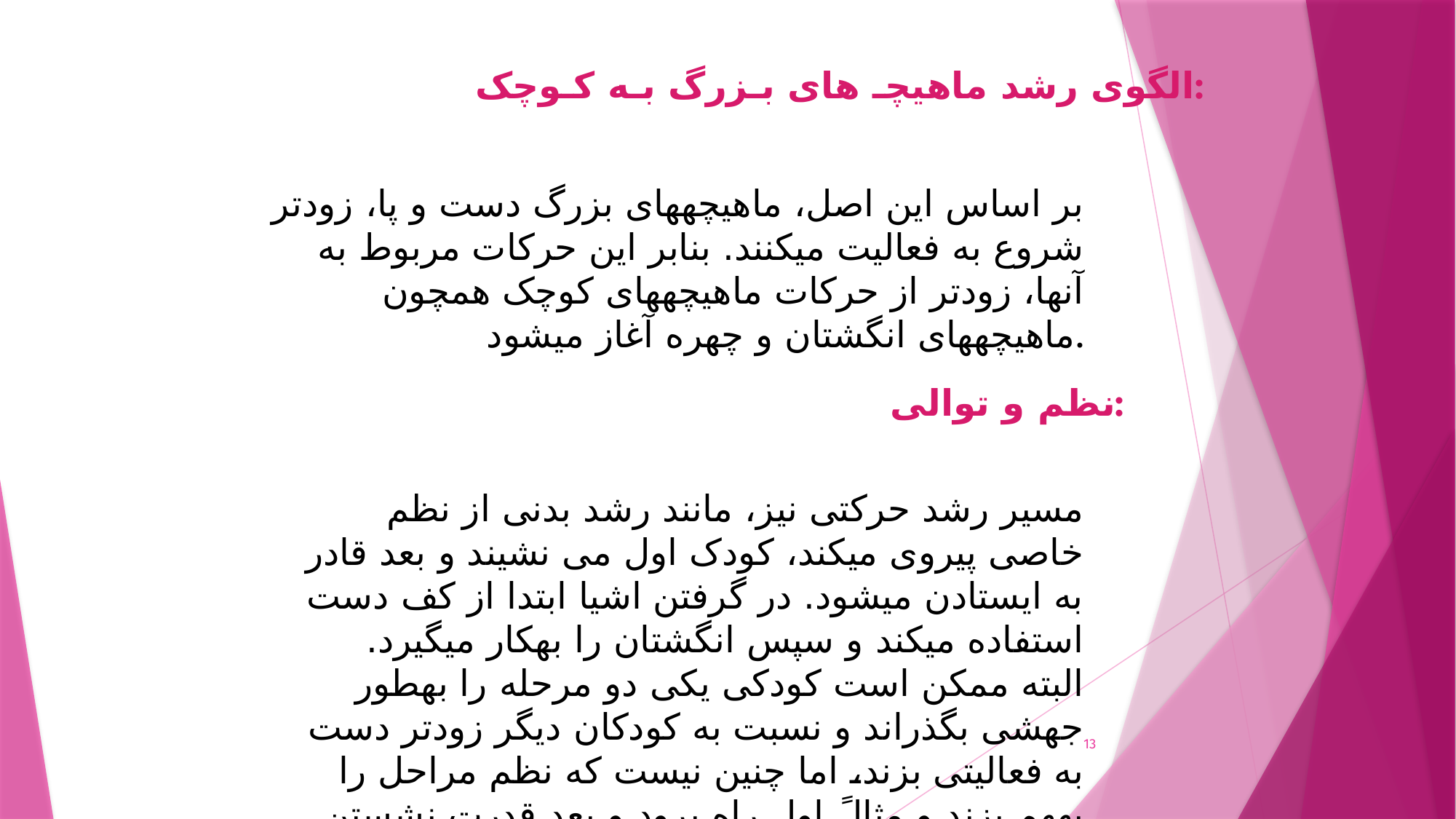

الگوی رشد ماهیچـ های بـزرگ بـه کـوچک:
بر اساس این اصل، ماهیچههای بزرگ دست و پا، زودتر شروع به فعالیت میکنند. بنابر این حرکات مربوط به آنها، زودتر از حرکات ماهیچههای کوچک همچون ماهیچههای انگشتان و چهره آغاز میشود.
نظم و توالی:
مسیر رشد حرکتی نیز، مانند رشد بدنی از نظم خاصی پیروی میکند، کودک اول می نشیند و بعد قادر به ایستادن میشود. در گرفتن اشیا ابتدا از کف دست استفاده میکند و سپس انگشتان را بهکار میگیرد. البته ممکن است کودکی یکی دو مرحله را بهطور جهشی بگذراند و نسبت به کودکان دیگر زودتر دست به فعالیتی بزند، اما چنین نیست که نظم مراحل را بههم بزند و مثالً اول راه برود و بعد قدرت نشستن پیدا کند
13